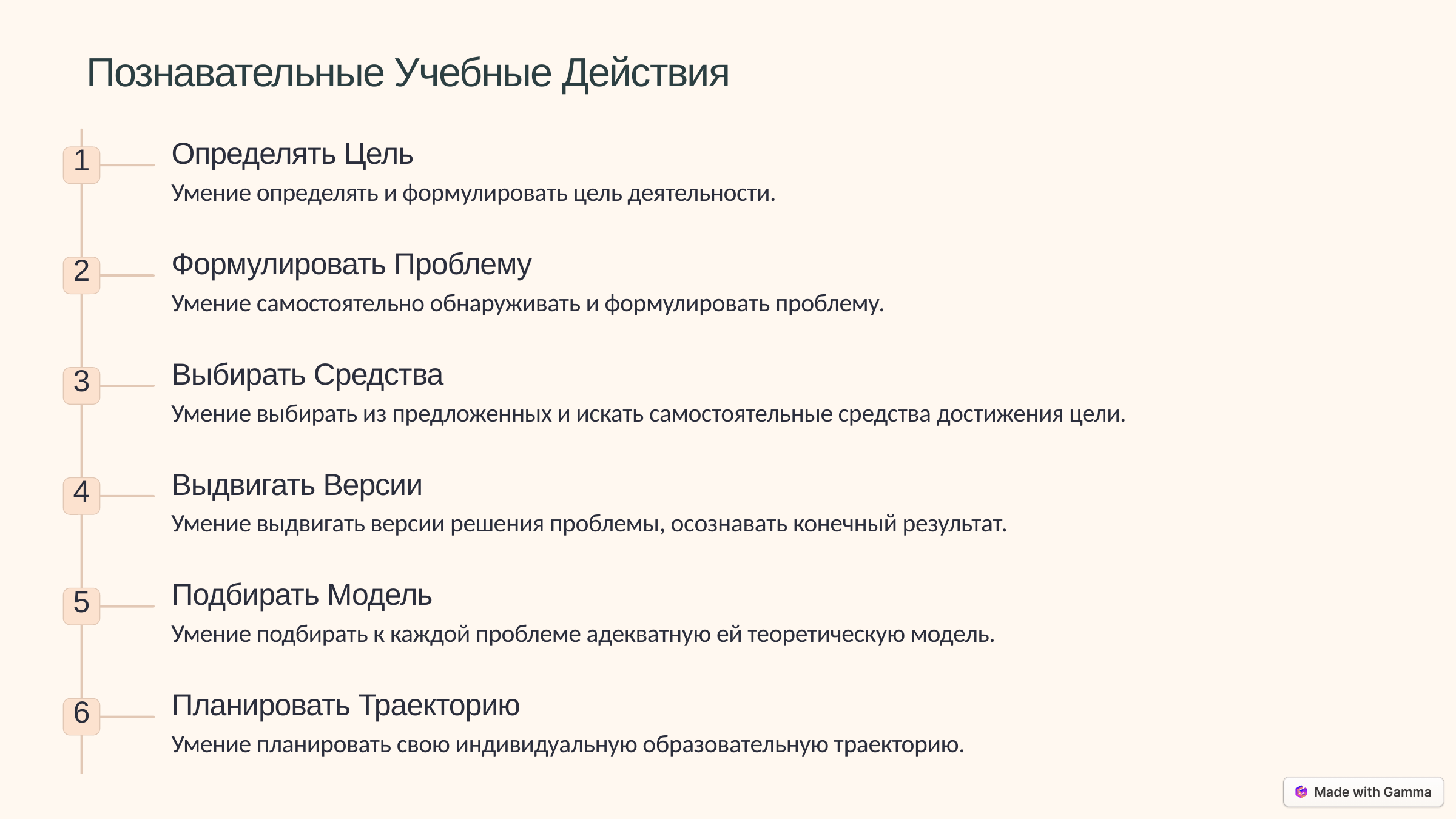

Познавательные Учебные Действия

Определять Цель

1

Умение определять и формулировать цель деятельности.
Формулировать Проблему

2

Умение самостоятельно обнаруживать и формулировать проблему.
Выбирать Средства

3

Умение выбирать из предложенных и искать самостоятельные средства достижения цели.
Выдвигать Версии

4

Умение выдвигать версии решения проблемы, осознавать конечный результат.
Подбирать Модель

5

Умение подбирать к каждой проблеме адекватную ей теоретическую модель.
Планировать Траекторию

6

Умение планировать свою индивидуальную образовательную траекторию.